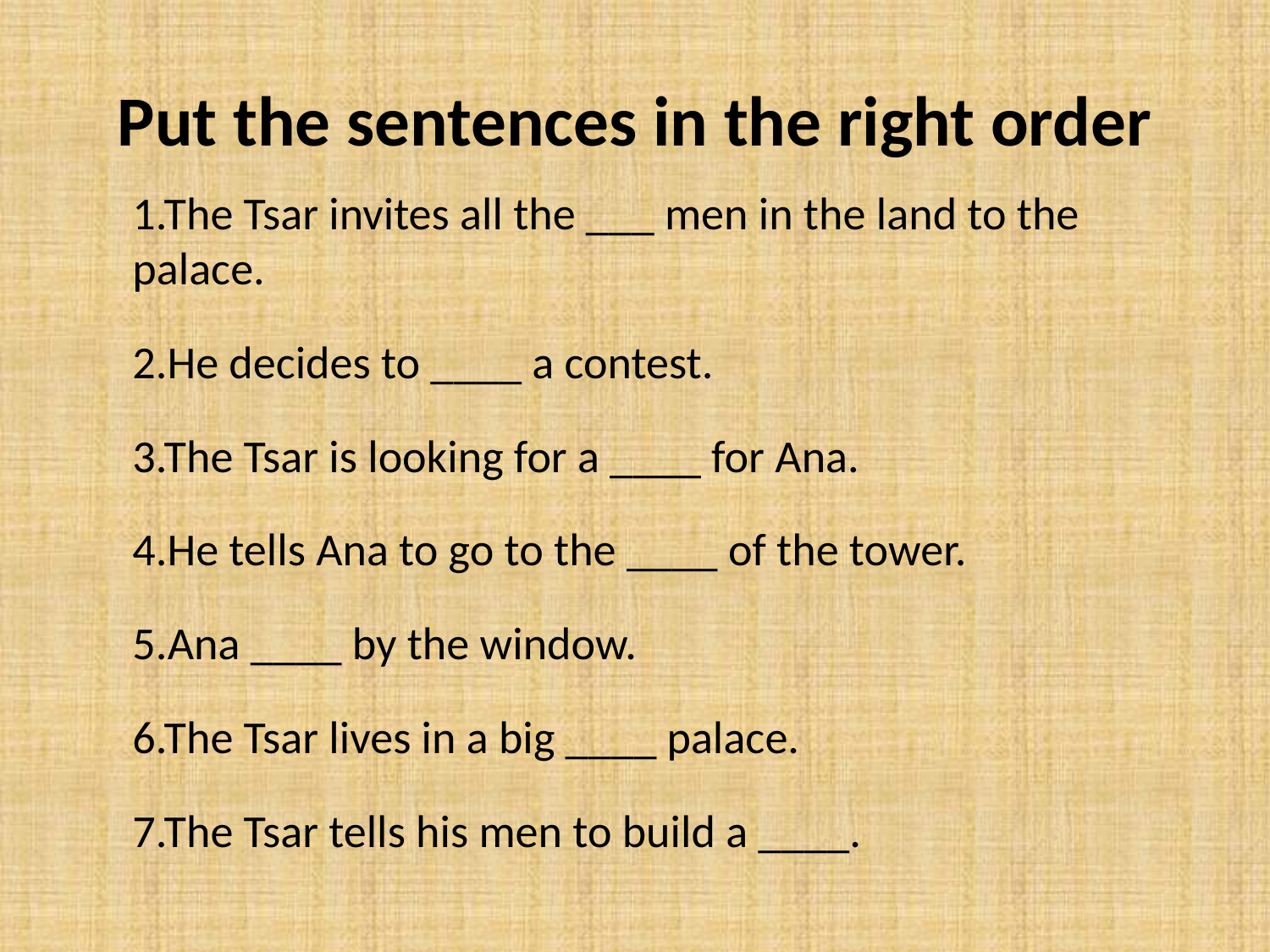

Put the sentences in the right order
1.The Tsar invites all the ___ men in the land to the palace.
2.He decides to ____ a contest.
3.The Tsar is looking for a ____ for Ana.
4.He tells Ana to go to the ____ of the tower.
5.Ana ____ by the window.
6.The Tsar lives in a big ____ palace.
7.The Tsar tells his men to build a ____.